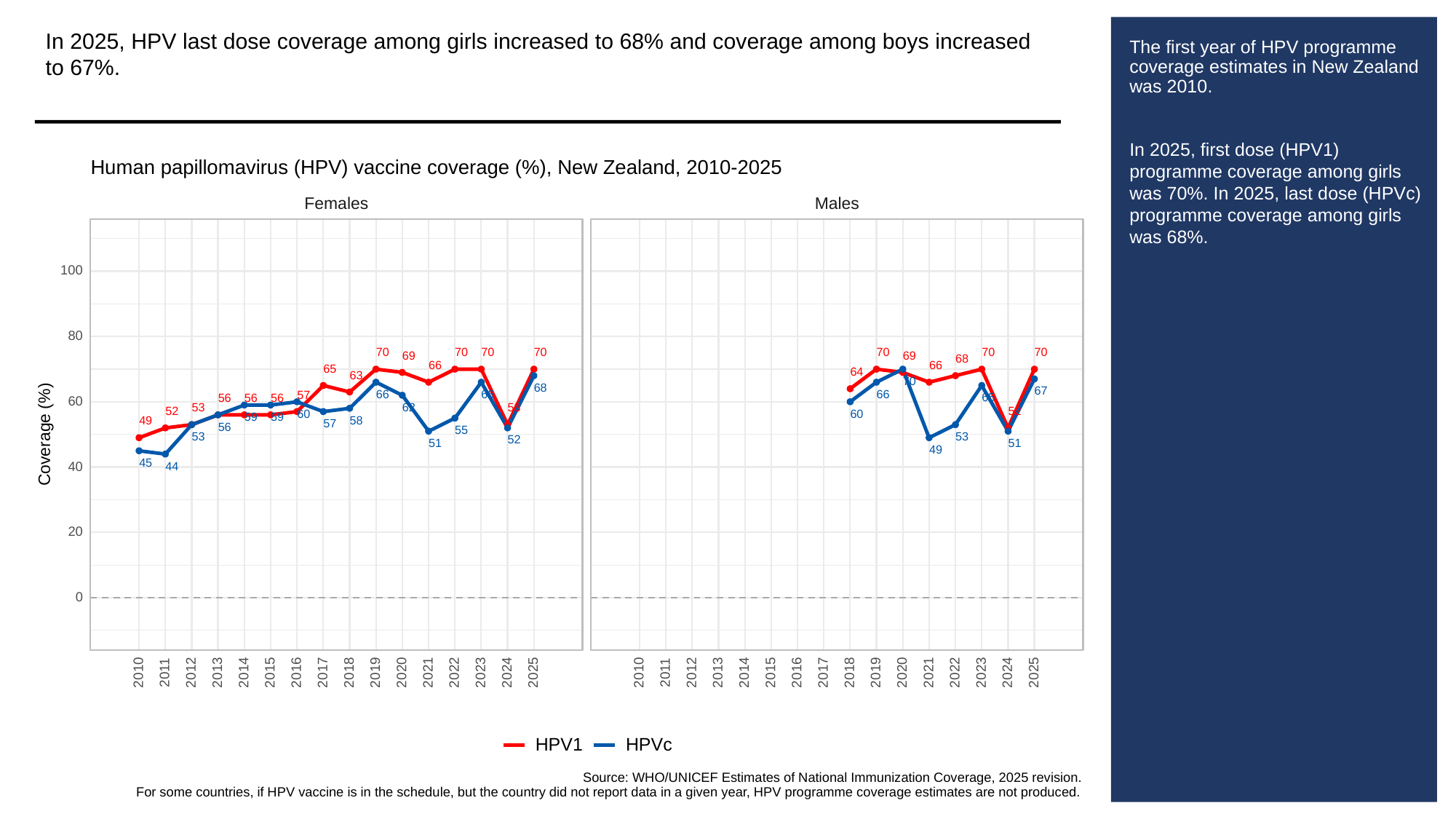

In 2025, HPV last dose coverage among girls increased to 68% and coverage among boys increased to 67%.
# The first year of HPV programme coverage estimates in New Zealand was 2010.

In 2025, first dose (HPV1) programme coverage among girls was 70%. In 2025, last dose (HPVc) programme coverage among girls was 68%.

Human papillomavirus (HPV) vaccine coverage (%), New Zealand, 2010-2025
Females
Males

100

80

70
70
70
70
70
70
70
69
69
68
66
66
65

64

63

70

68

67

66
66
66
57

65
56
56
56
60

62
53
53

52
52

60
60

59
59

58
49
57

56

55
Coverage (%)

53
53

52
51
51
49

45
40
44

20

0

2013
2023
2013
2023
2010
2011
2012
2014
2015
2016
2017
2018
2019
2020
2021
2022
2024
2025
2010
2011
2012
2014
2015
2016
2017
2018
2019
2020
2021
2022
2024
2025
HPVc
HPV1

Source: WHO/UNICEF Estimates of National Immunization Coverage, 2025 revision.
For some countries, if HPV vaccine is in the schedule, but the country did not report data in a given year, HPV programme coverage estimates are not produced.